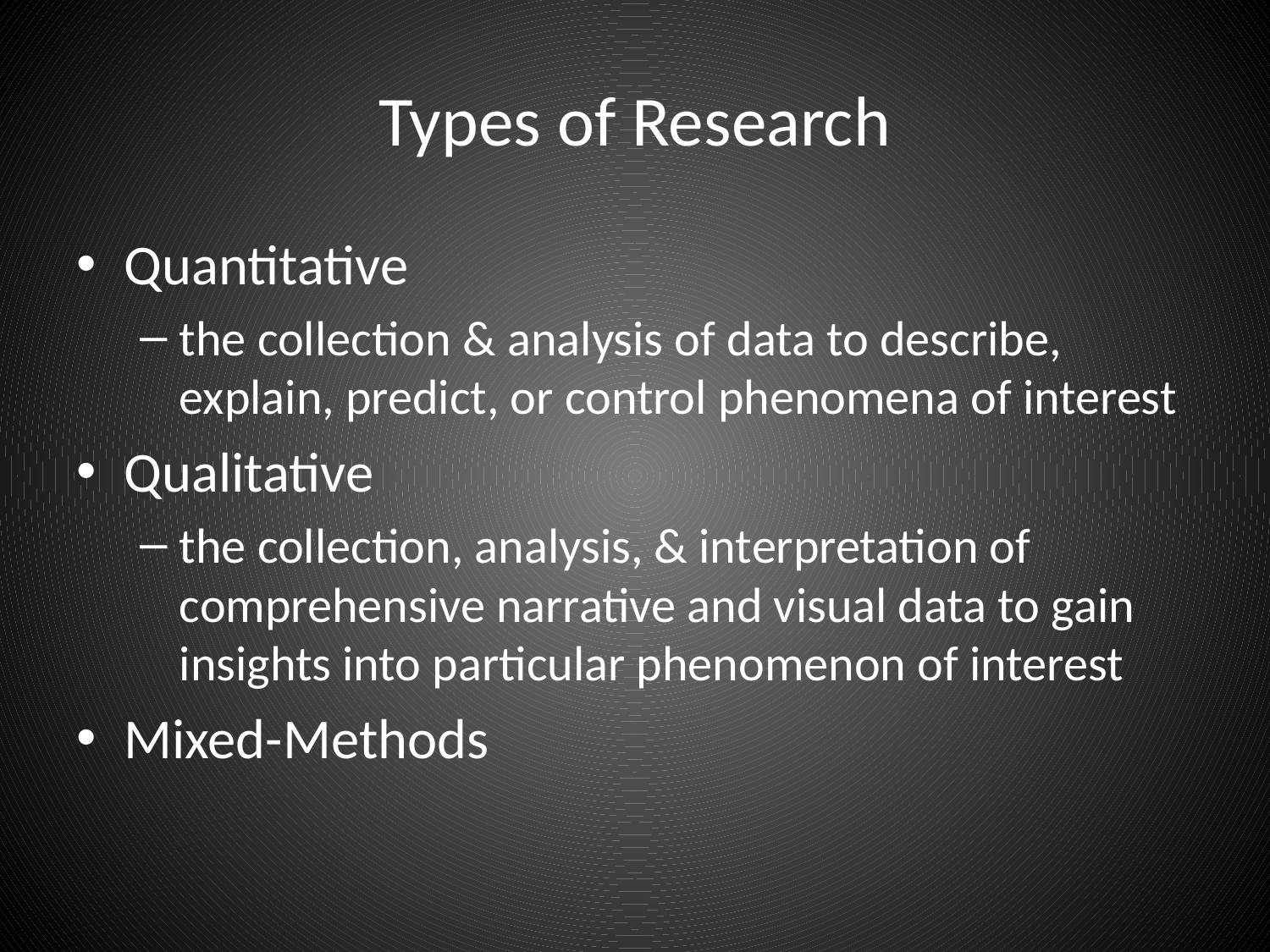

# Types of Research
Quantitative
the collection & analysis of data to describe, explain, predict, or control phenomena of interest
Qualitative
the collection, analysis, & interpretation of comprehensive narrative and visual data to gain insights into particular phenomenon of interest
Mixed-Methods